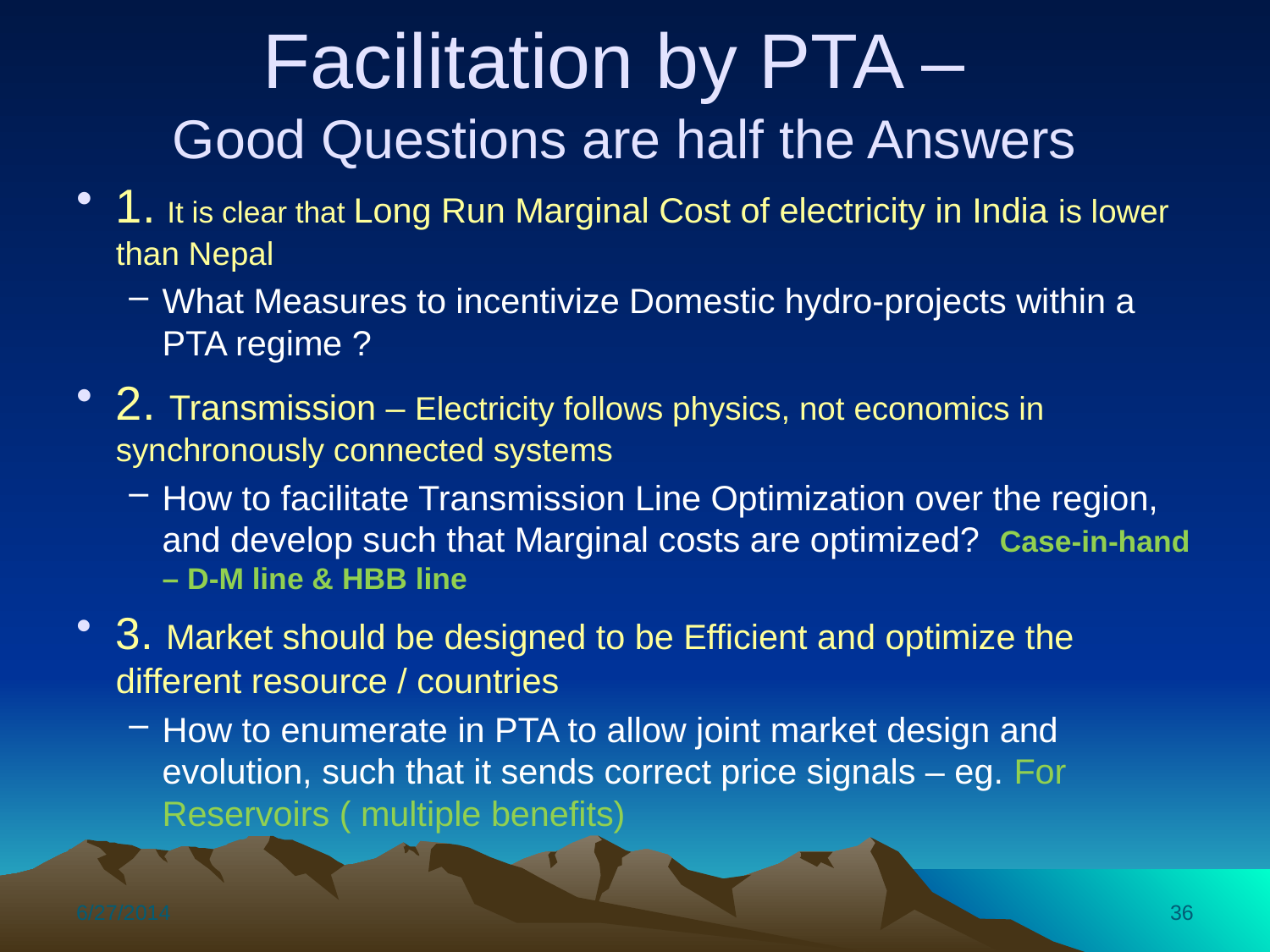

# Facilitation by PTA – Good Questions are half the Answers
1. It is clear that Long Run Marginal Cost of electricity in India is lower than Nepal
What Measures to incentivize Domestic hydro-projects within a PTA regime ?
2. Transmission – Electricity follows physics, not economics in synchronously connected systems
How to facilitate Transmission Line Optimization over the region, and develop such that Marginal costs are optimized?  Case-in-hand – D-M line & HBB line
3. Market should be designed to be Efficient and optimize the different resource / countries
How to enumerate in PTA to allow joint market design and evolution, such that it sends correct price signals – eg. For Reservoirs ( multiple benefits)

6/27/2014
36